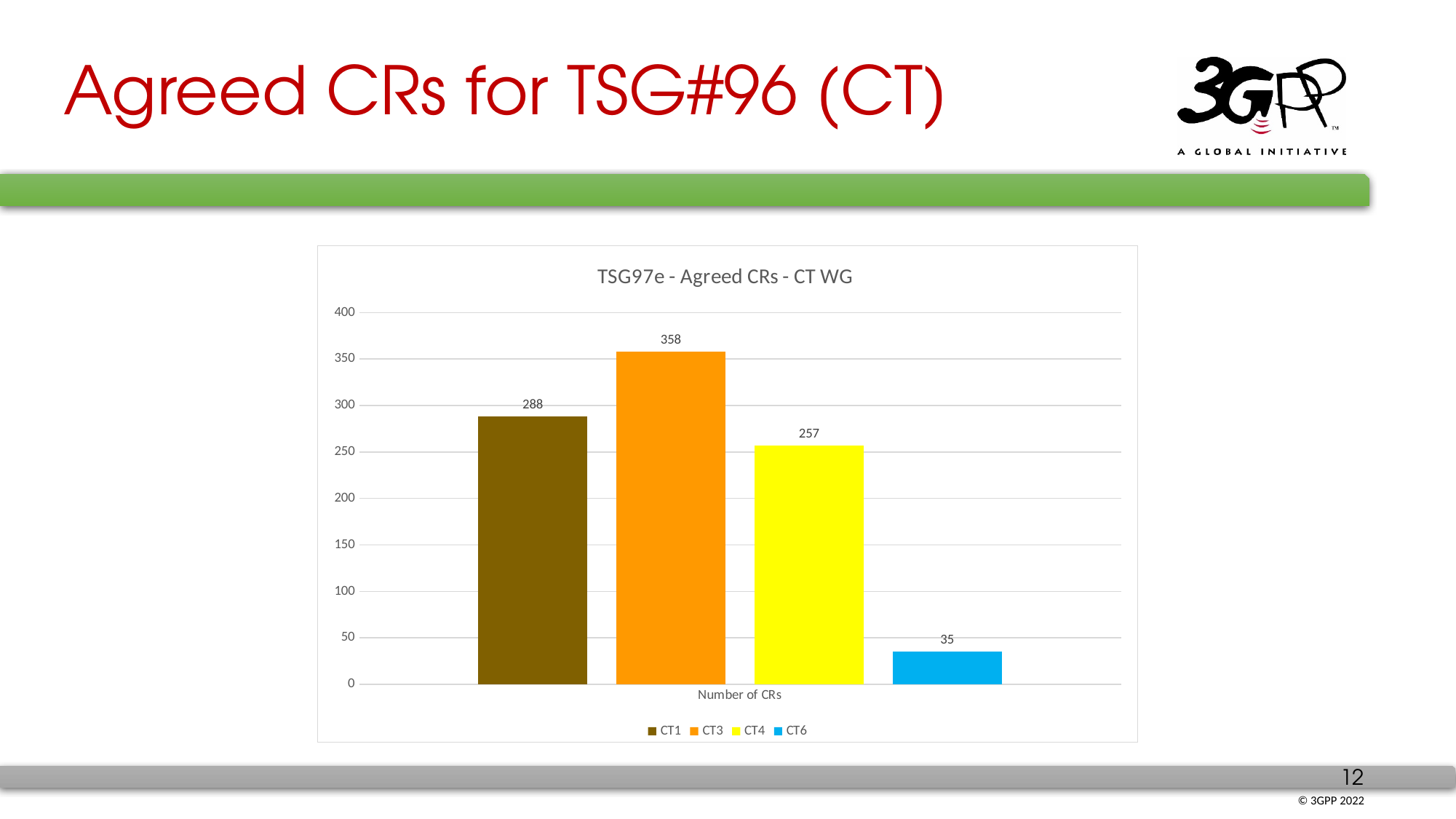

# Agreed CRs for TSG#96 (CT)

### Chart: TSG97e - Agreed CRs - CT WG

| Category | CT1 | CT3 | CT4 | CT6 |
|---|---|---|---|---|
| Number of CRs | 288.0 | 358.0 | 257.0 | 35.0 |